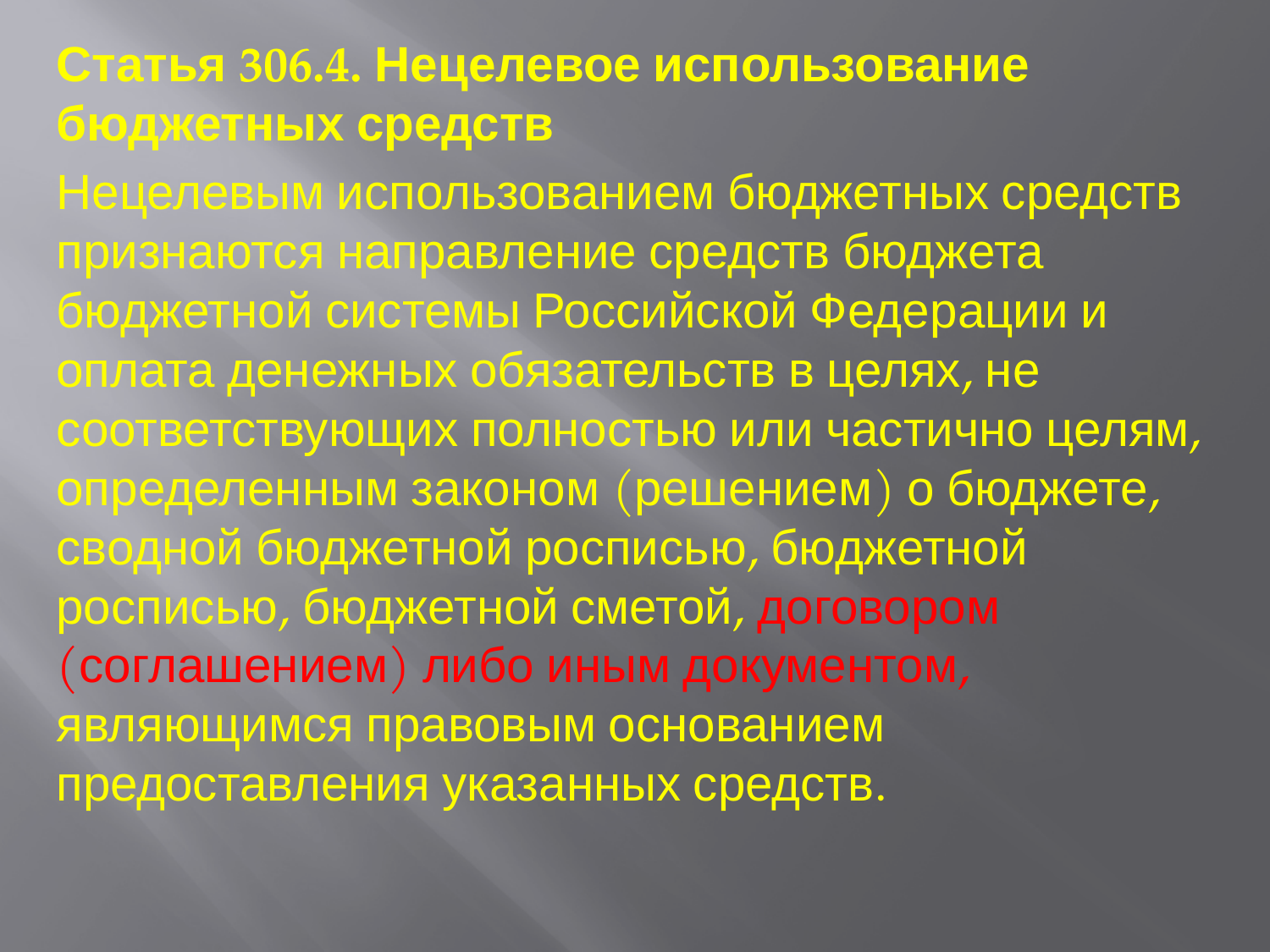

Статья 306.4. Нецелевое использование бюджетных средств
Нецелевым использованием бюджетных средств признаются направление средств бюджета бюджетной системы Российской Федерации и оплата денежных обязательств в целях, не соответствующих полностью или частично целям, определенным законом (решением) о бюджете, сводной бюджетной росписью, бюджетной росписью, бюджетной сметой, договором (соглашением) либо иным документом, являющимся правовым основанием предоставления указанных средств.